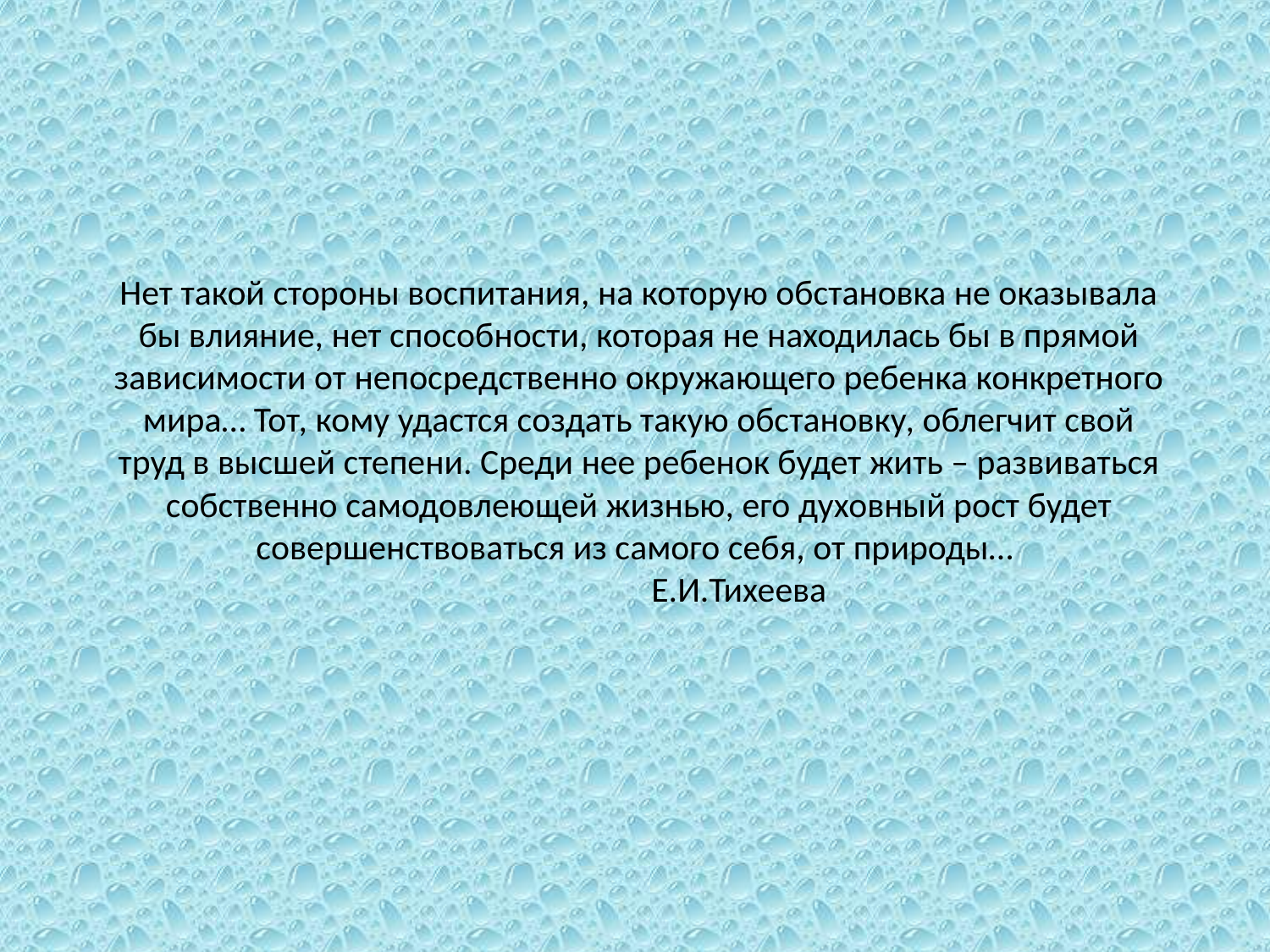

# Нет такой стороны воспитания, на которую обстановка не оказывала бы влияние, нет способности, которая не находилась бы в прямой зависимости от непосредственно окружающего ребенка конкретного мира… Тот, кому удастся создать такую обстановку, облегчит свой труд в высшей степени. Среди нее ребенок будет жить – развиваться собственно самодовлеющей жизнью, его духовный рост будет совершенствоваться из самого себя, от природы… Е.И.Тихеева